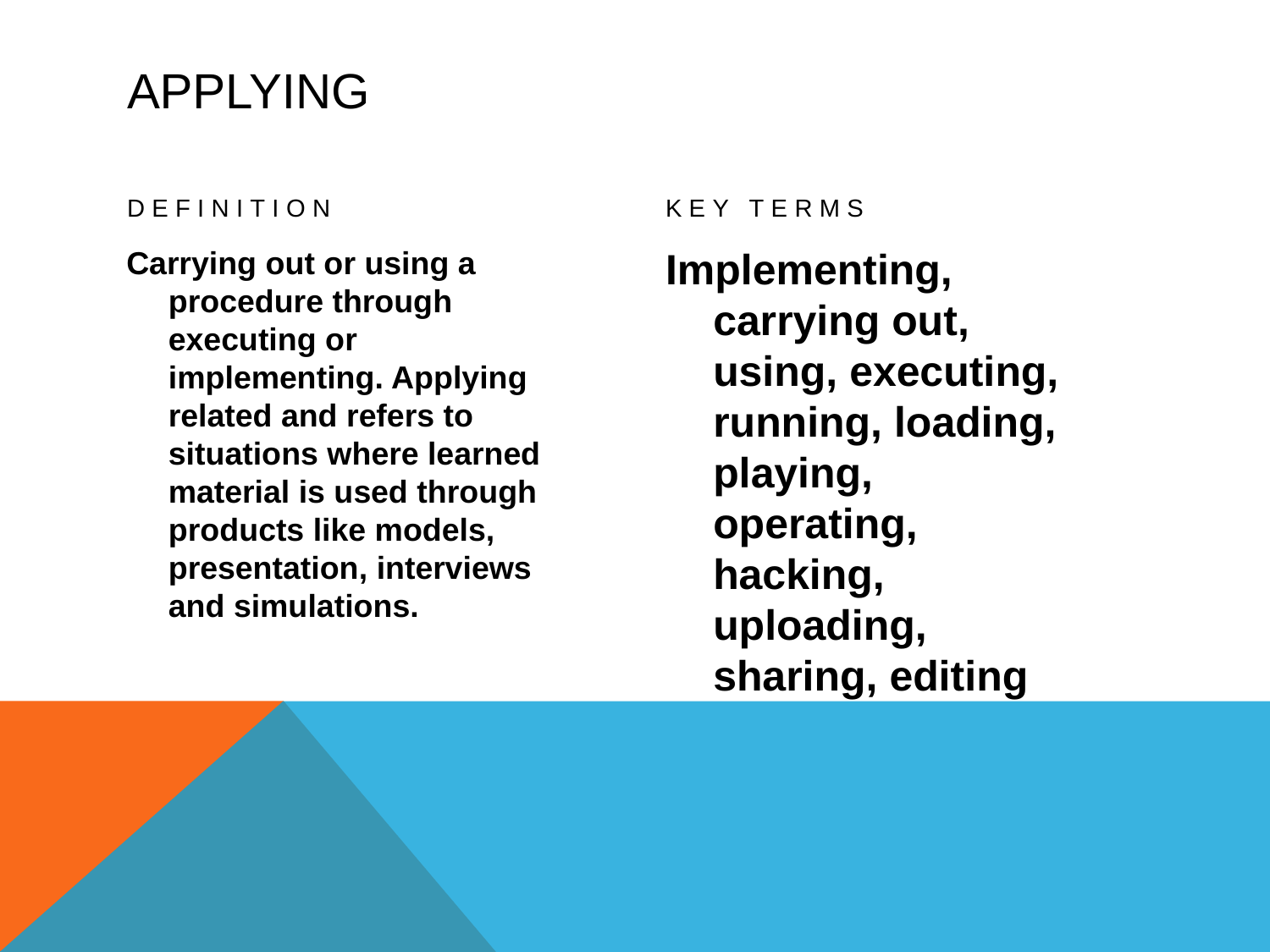

# Applying
definition
Key terms
Carrying out or using a procedure through executing or implementing. Applying related and refers to situations where learned material is used through products like models, presentation, interviews and simulations.

Implementing, carrying out, using, executing, running, loading, playing, operating, hacking, uploading, sharing, editing